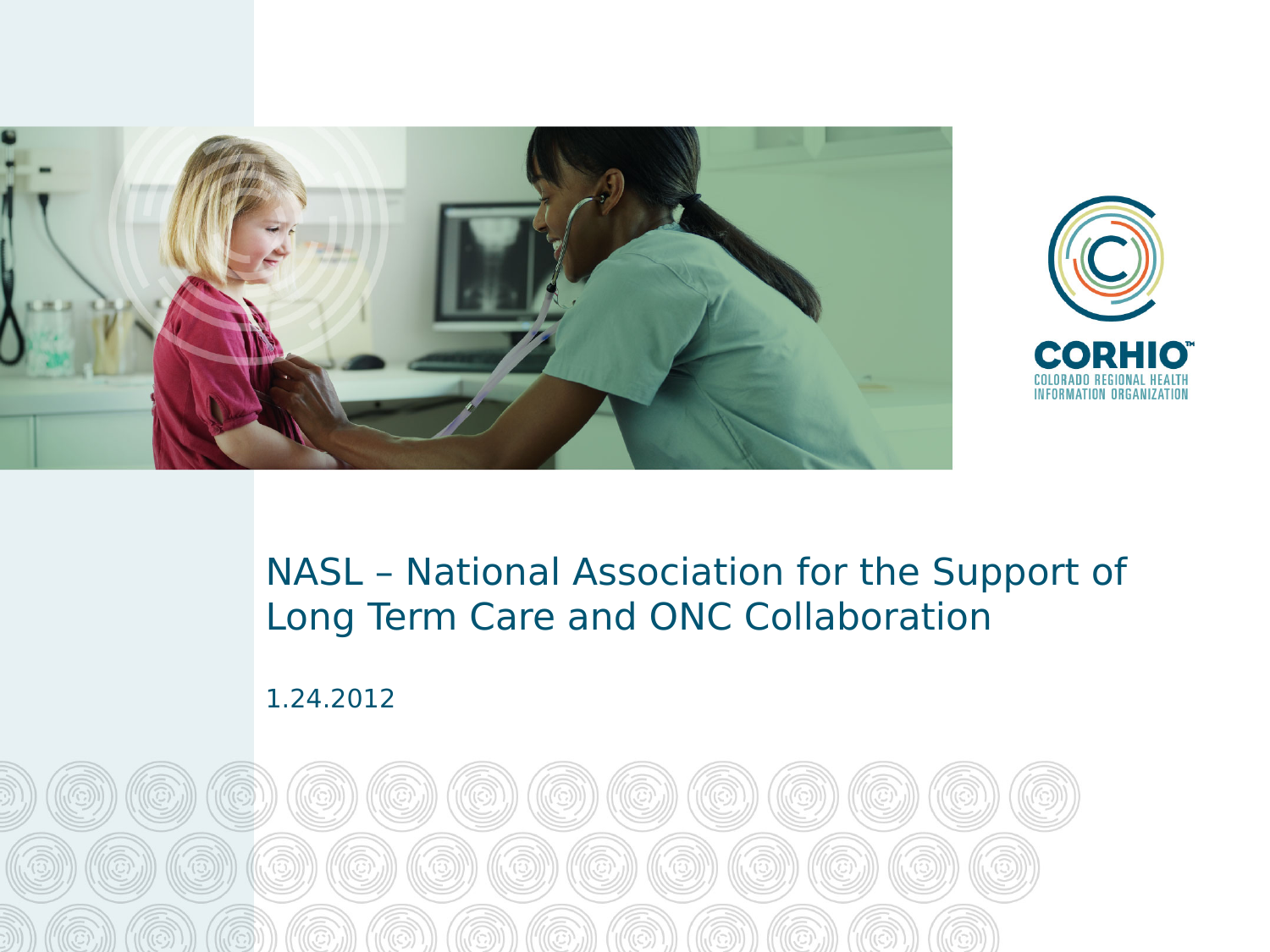

# NASL – National Association for the Support of Long Term Care and ONC Collaboration 1.24.2012